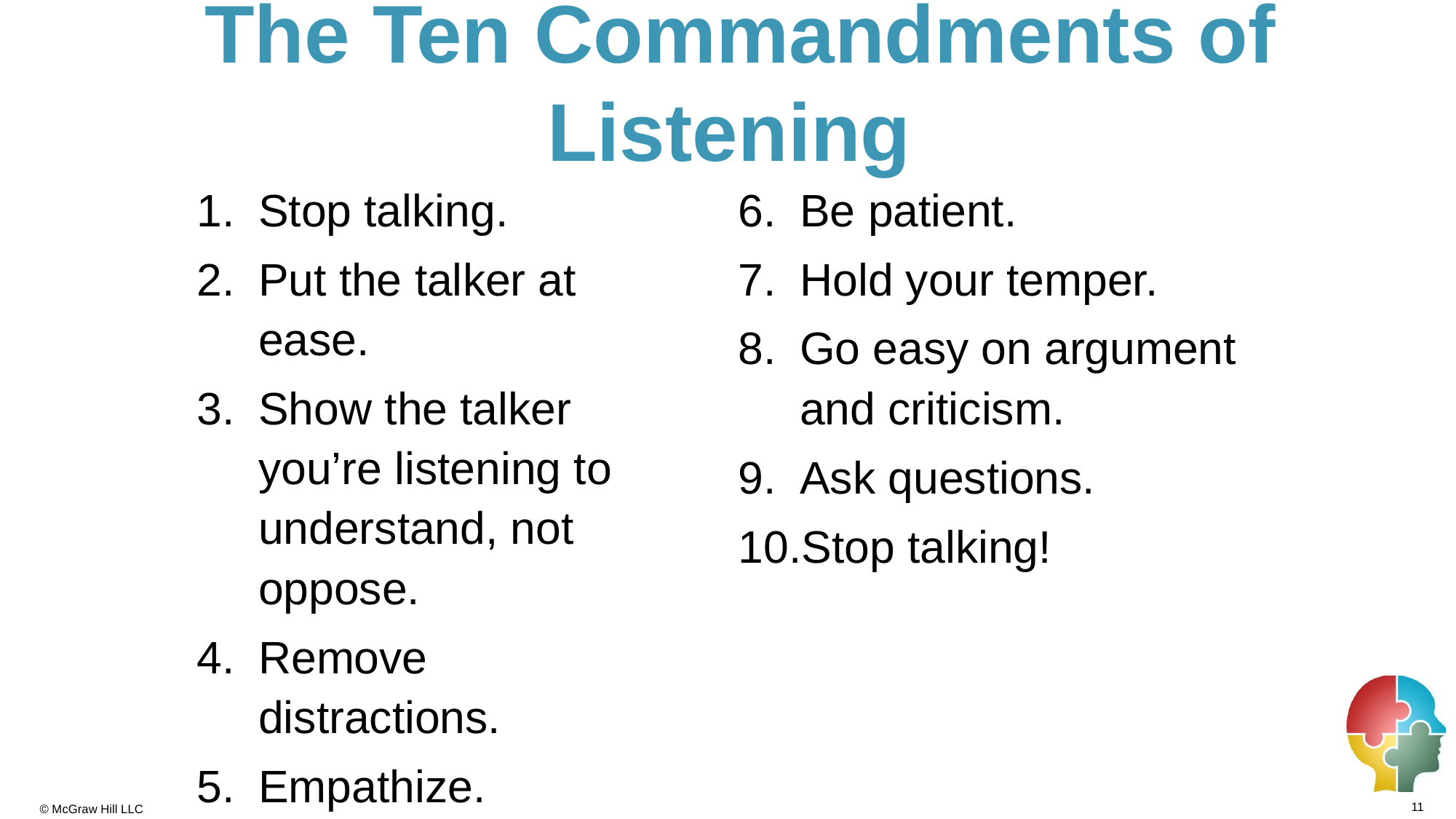

# The Ten Commandments of Listening
Stop talking.
Put the talker at ease.
Show the talker you’re listening to understand, not oppose.
Remove distractions.
Empathize.
Be patient.
Hold your temper.
Go easy on argument and criticism.
Ask questions.
Stop talking!
11